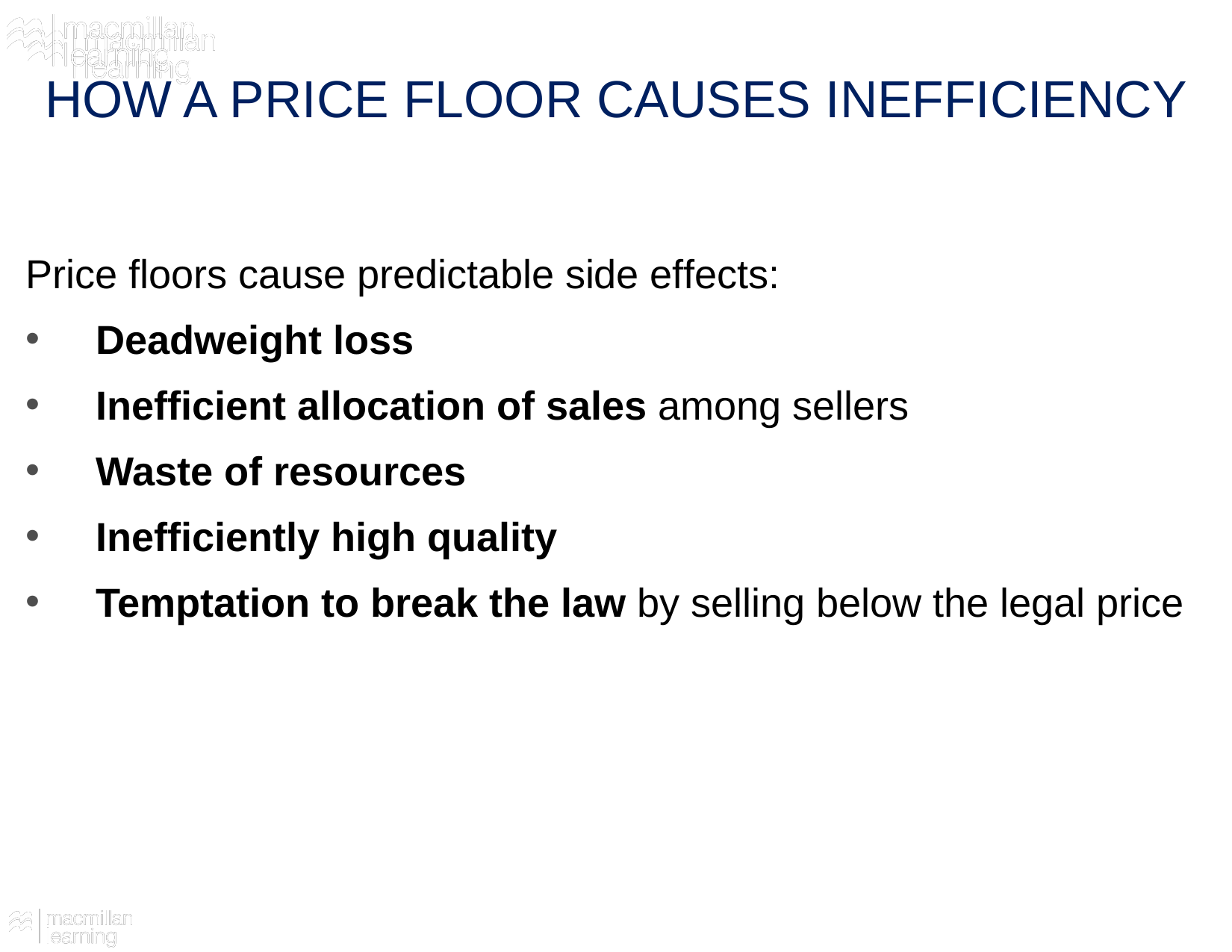

# HOW A PRICE FLOOR CAUSES INEFFICIENCY
Price floors cause predictable side effects:
Deadweight loss
Inefficient allocation of sales among sellers
Waste of resources
Inefficiently high quality
Temptation to break the law by selling below the legal price